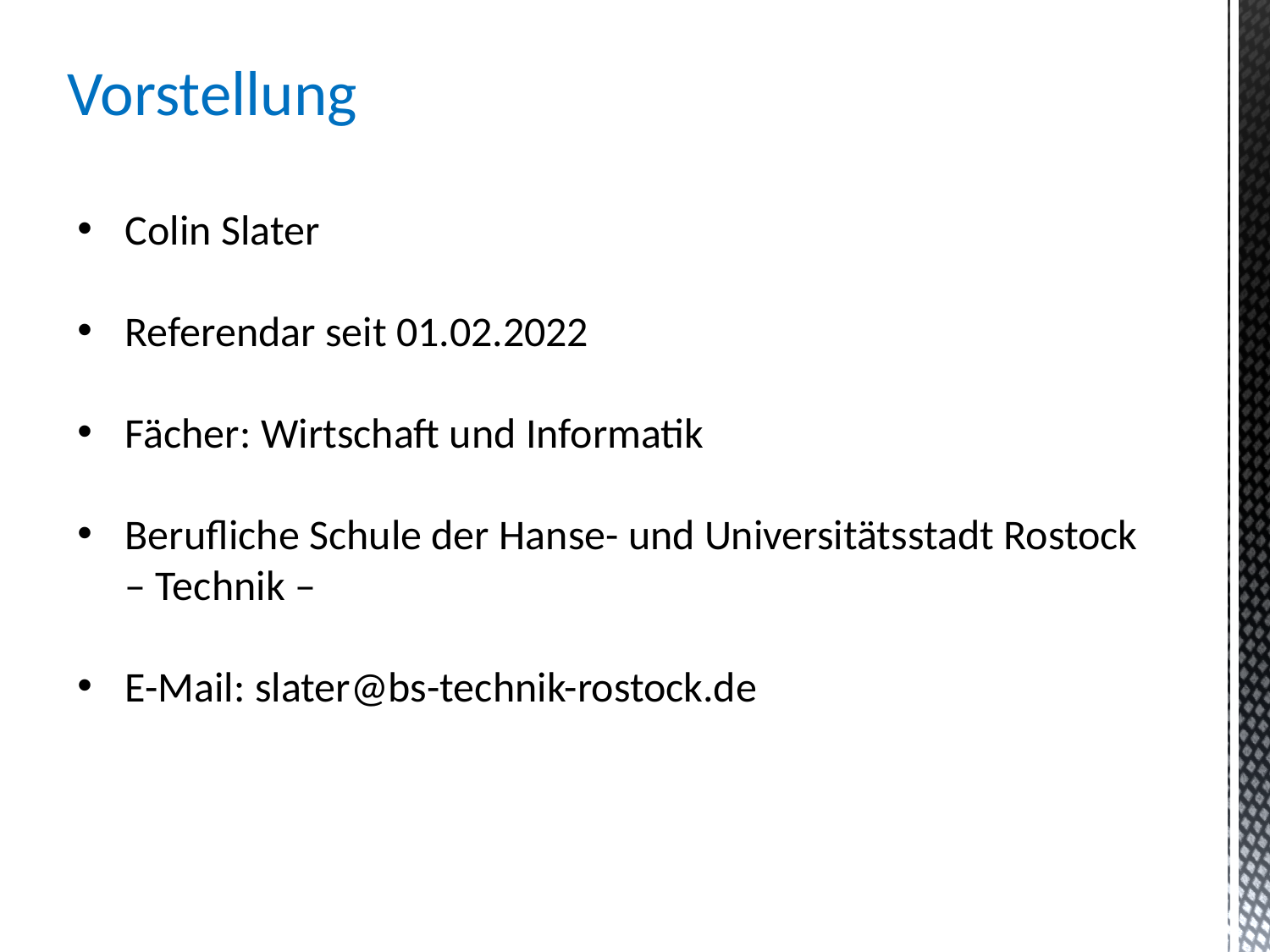

Vorstellung
Colin Slater

Referendar seit 01.02.2022

Fächer: Wirtschaft und Informatik

Berufliche Schule der Hanse- und Universitätsstadt Rostock    – Technik –

E-Mail: slater@bs-technik-rostock.de